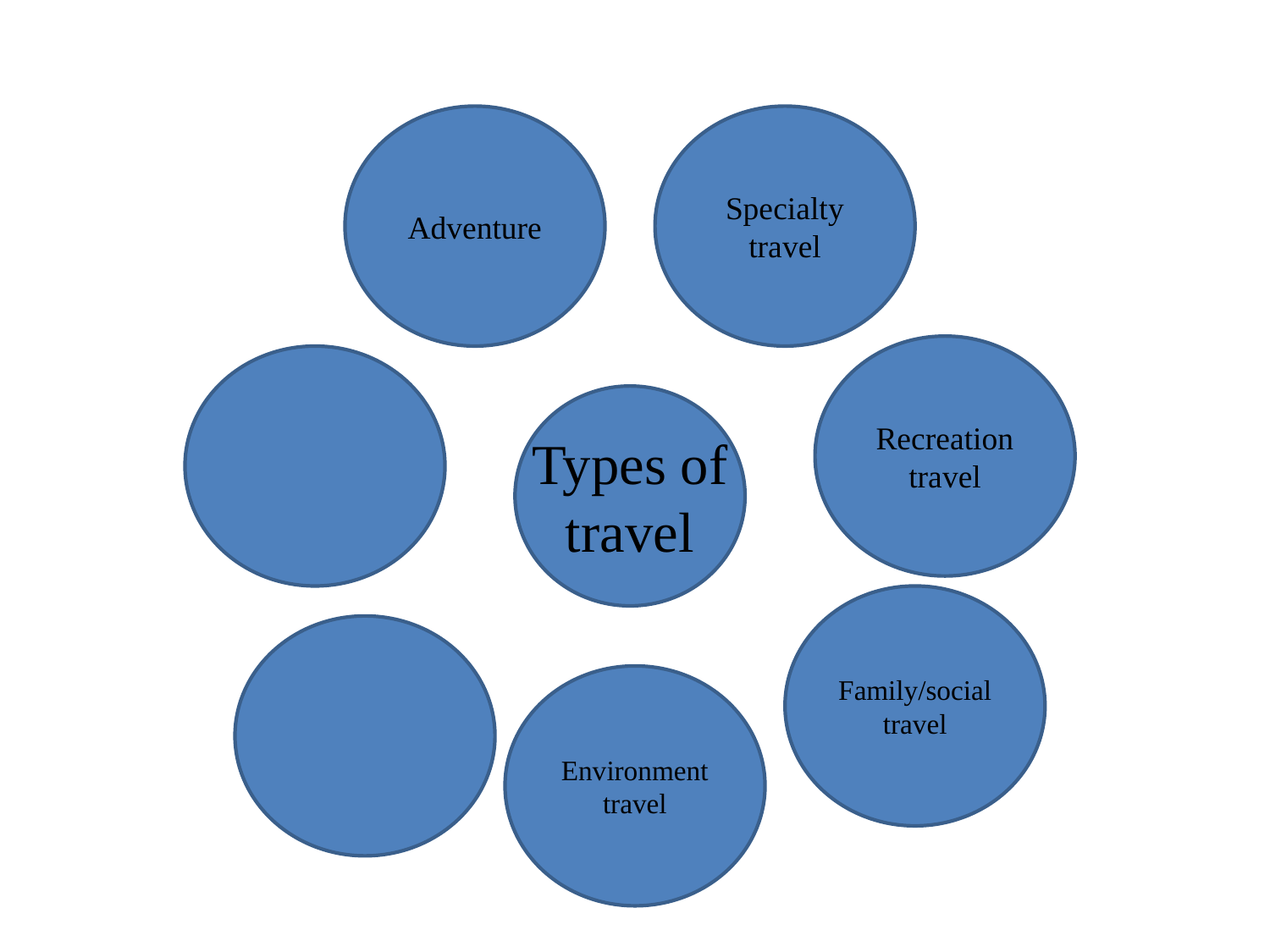

Adventure
Specialty
travel
Recreation
travel

# Types of travel
Family/social
travel

Environment
travel